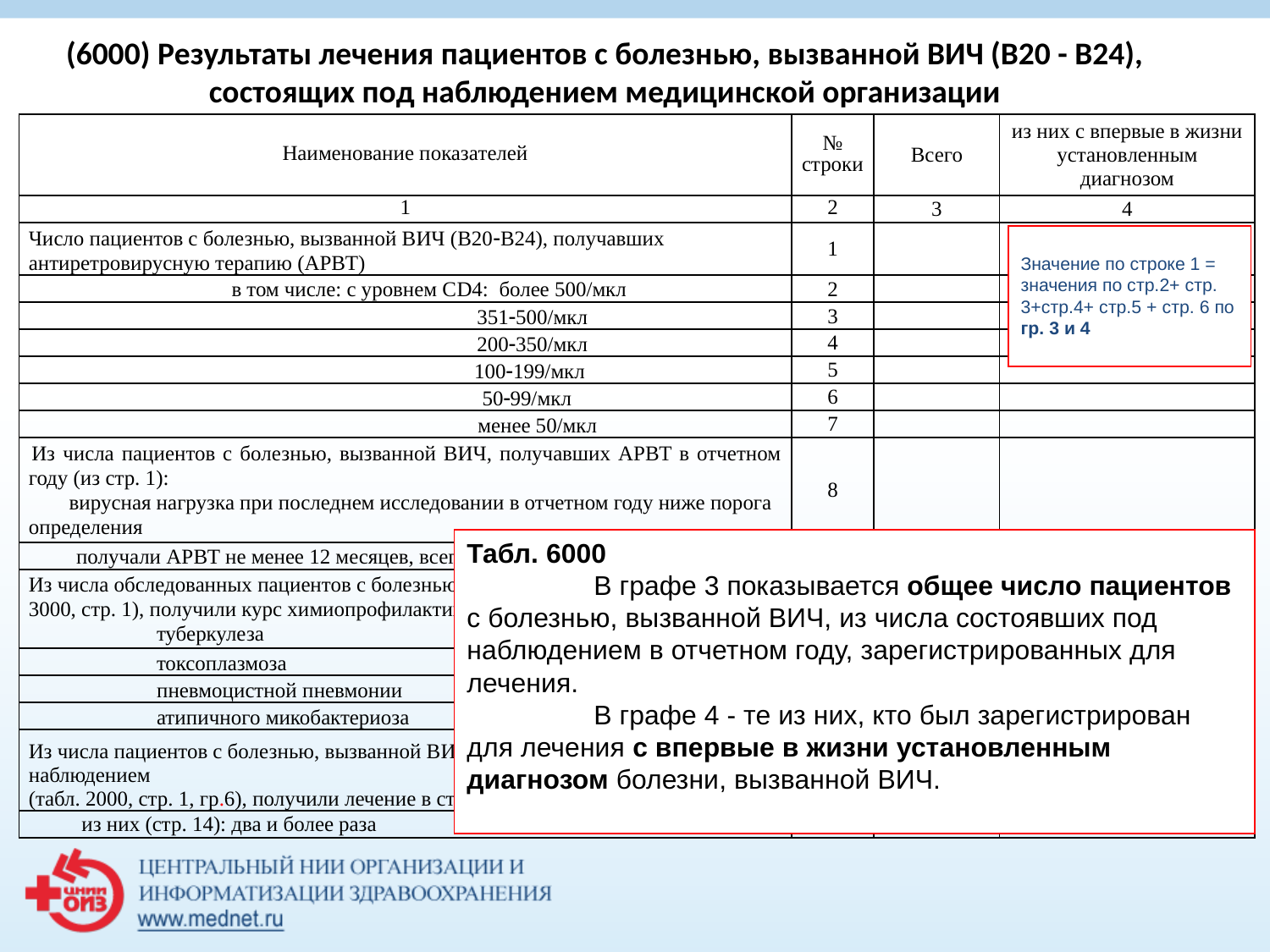

(6000) Результаты лечения пациентов с болезнью, вызванной ВИЧ (В20 - В24),
состоящих под наблюдением медицинской организации
| Наименование показателей | № строки | Всего | из них с впервые в жизни установленным диагнозом |
| --- | --- | --- | --- |
| 1 | 2 | 3 | 4 |
| Число пациентов с болезнью, вызванной ВИЧ (В20−В24), получавших антиретровирусную терапию (АРВТ) | 1 |  |  |
| в том числе: с уровнем СD4: более 500/мкл | 2 |  |  |
| 351−500/мкл | 3 |  |  |
| 200−350/мкл | 4 |  |  |
| 100−199/мкл | 5 |  |  |
| 50−99/мкл | 6 |  |  |
| менее 50/мкл | 7 |  |  |
| Из числа пациентов с болезнью, вызванной ВИЧ, получавших АРВТ в отчетном году (из стр. 1): вирусная нагрузка при последнем исследовании в отчетном году ниже порога определения | 8 |  |  |
| получали АРВТ не менее 12 месяцев, всего (из стр. 1) | 9 |  |  |
| Из числа обследованных пациентов с болезнью, вызванной ВИЧ (В20 − В24) (табл. 3000, стр. 1), получили курс химиопрофилактики в отчетном году от: туберкулеза | 10 |  |  |
| токсоплазмоза | 11 |  |  |
| пневмоцистной пневмонии | 12 |  |  |
| атипичного микобактериоза | 13 |  |  |
| Из числа пациентов с болезнью, вызванной ВИЧ (В20 − В24), состоящих под наблюдением (табл. 2000, стр. 1, гр.6), получили лечение в стационарных условиях | 14 |  |  |
| из них (стр. 14): два и более раза | 15 |  |  |

Значение по строке 1 = значения по стр.2+ стр. 3+стр.4+ стр.5 + стр. 6 по гр. 3 и 4

Табл. 6000
	В графе 3 показывается общее число пациентов с болезнью, вызванной ВИЧ, из числа состоявших под наблюдением в отчетном году, зарегистрированных для лечения.
 	В графе 4 - те из них, кто был зарегистрирован для лечения с впервые в жизни установленным диагнозом болезни, вызванной ВИЧ.